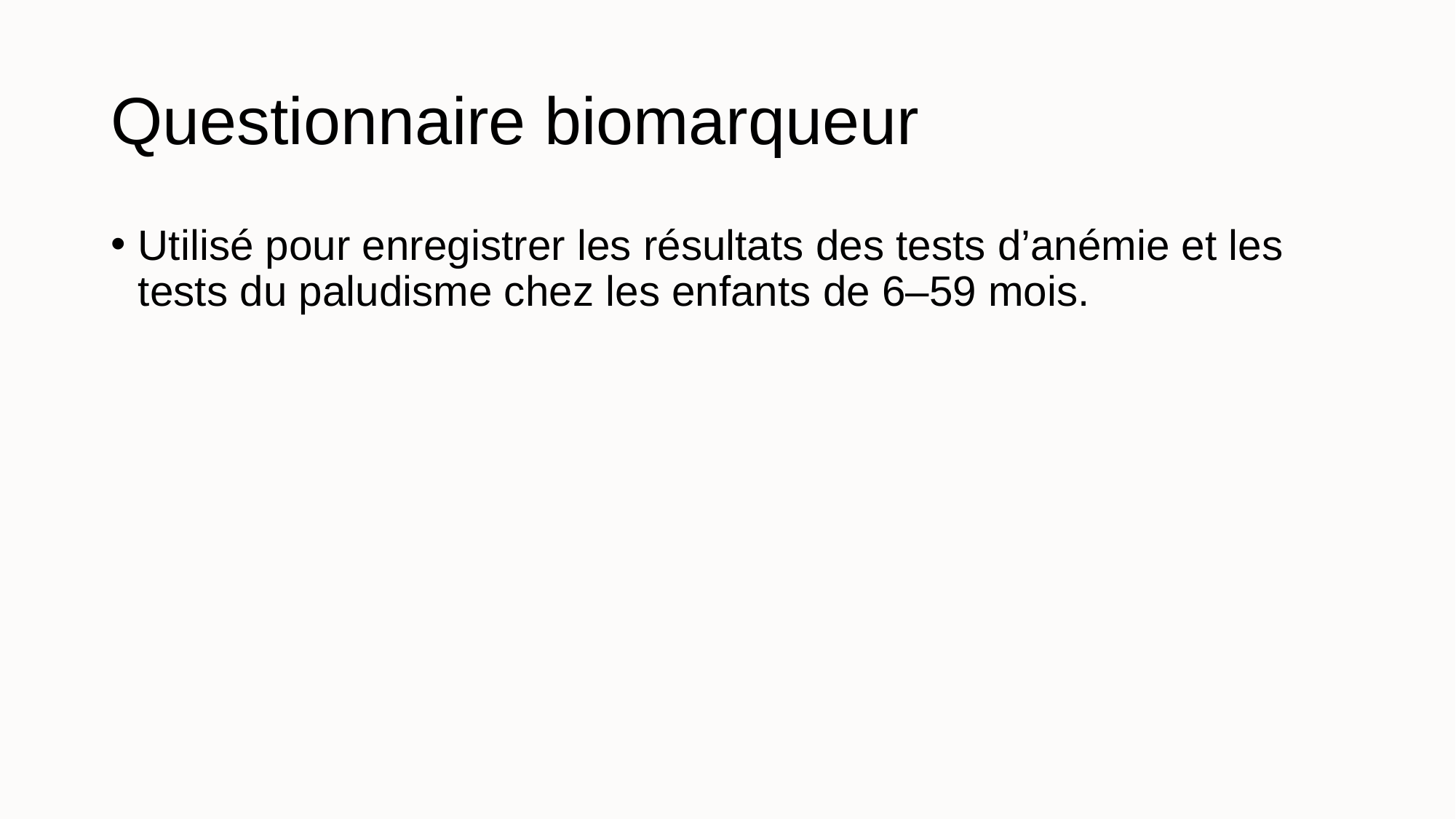

# Questionnaire biomarqueur
Utilisé pour enregistrer les résultats des tests d’anémie et les tests du paludisme chez les enfants de 6–59 mois.